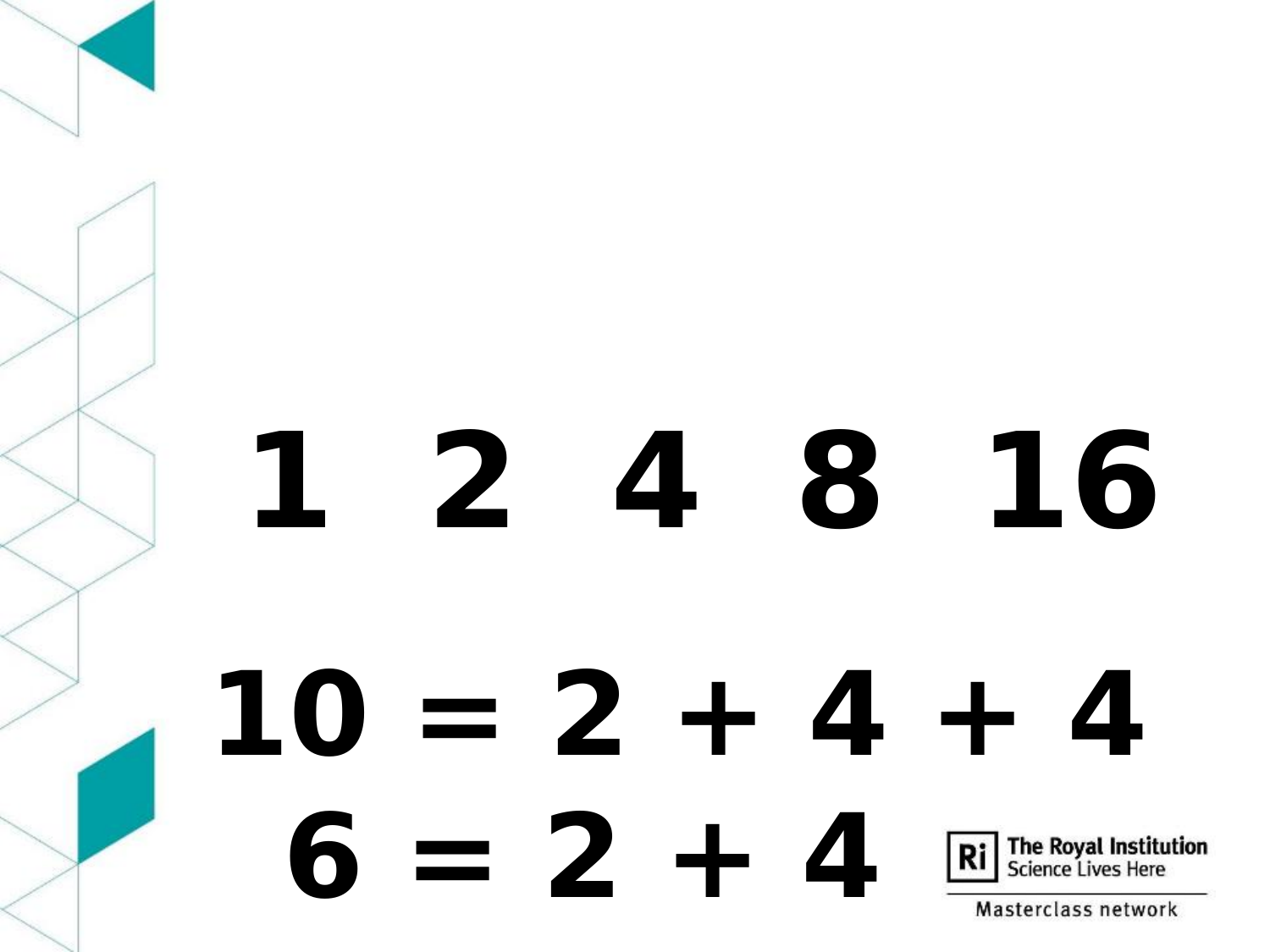

1  2  4  8  16
10 = 2 + 4 + 4
6 = 2 + 4